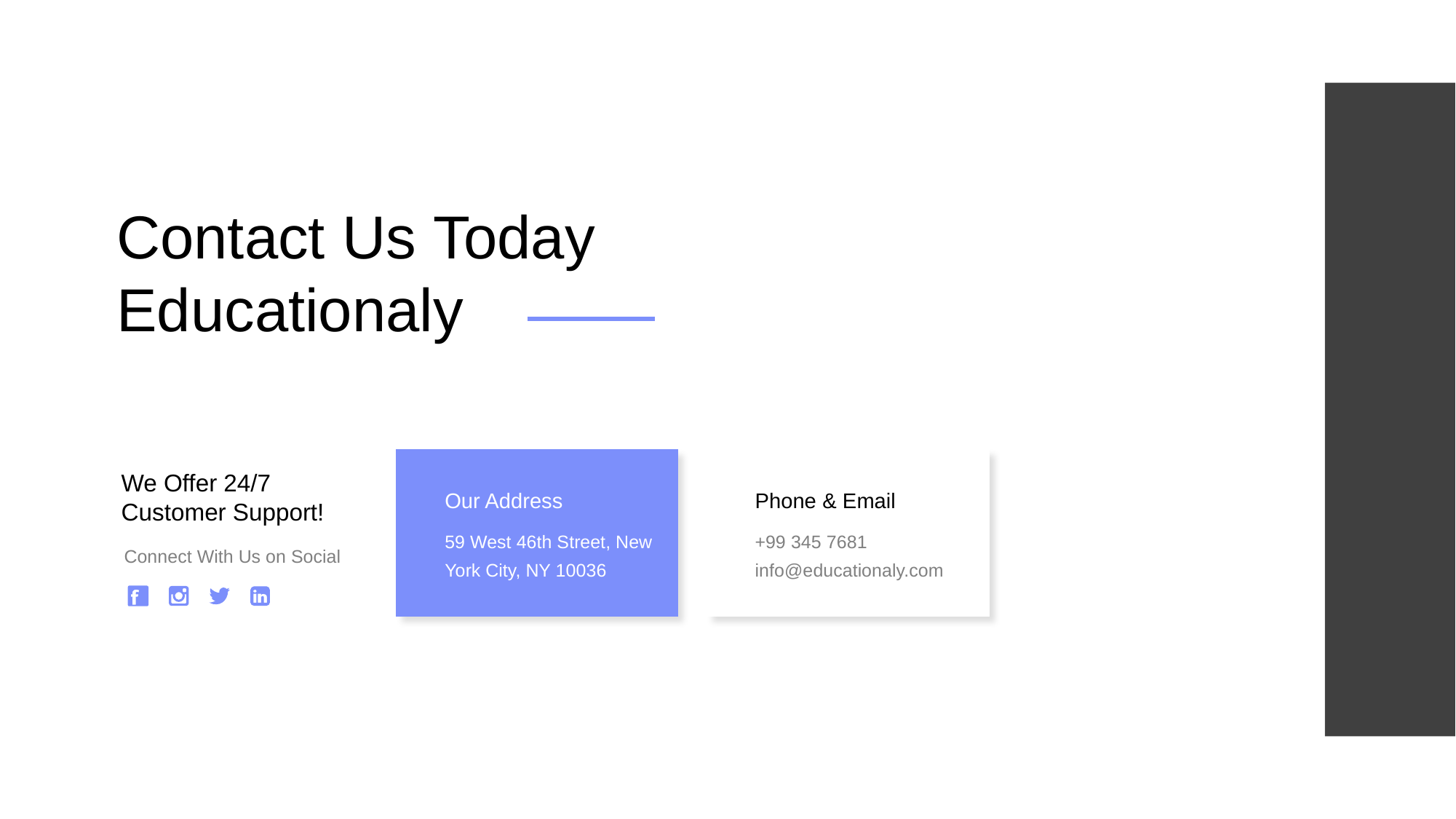

Contact Us Today Educationaly

We Offer 24/7 Customer Support!
Our Address
Phone & Email
59 West 46th Street, New York City, NY 10036
+99 345 7681
info@educationaly.com
Connect With Us on Social